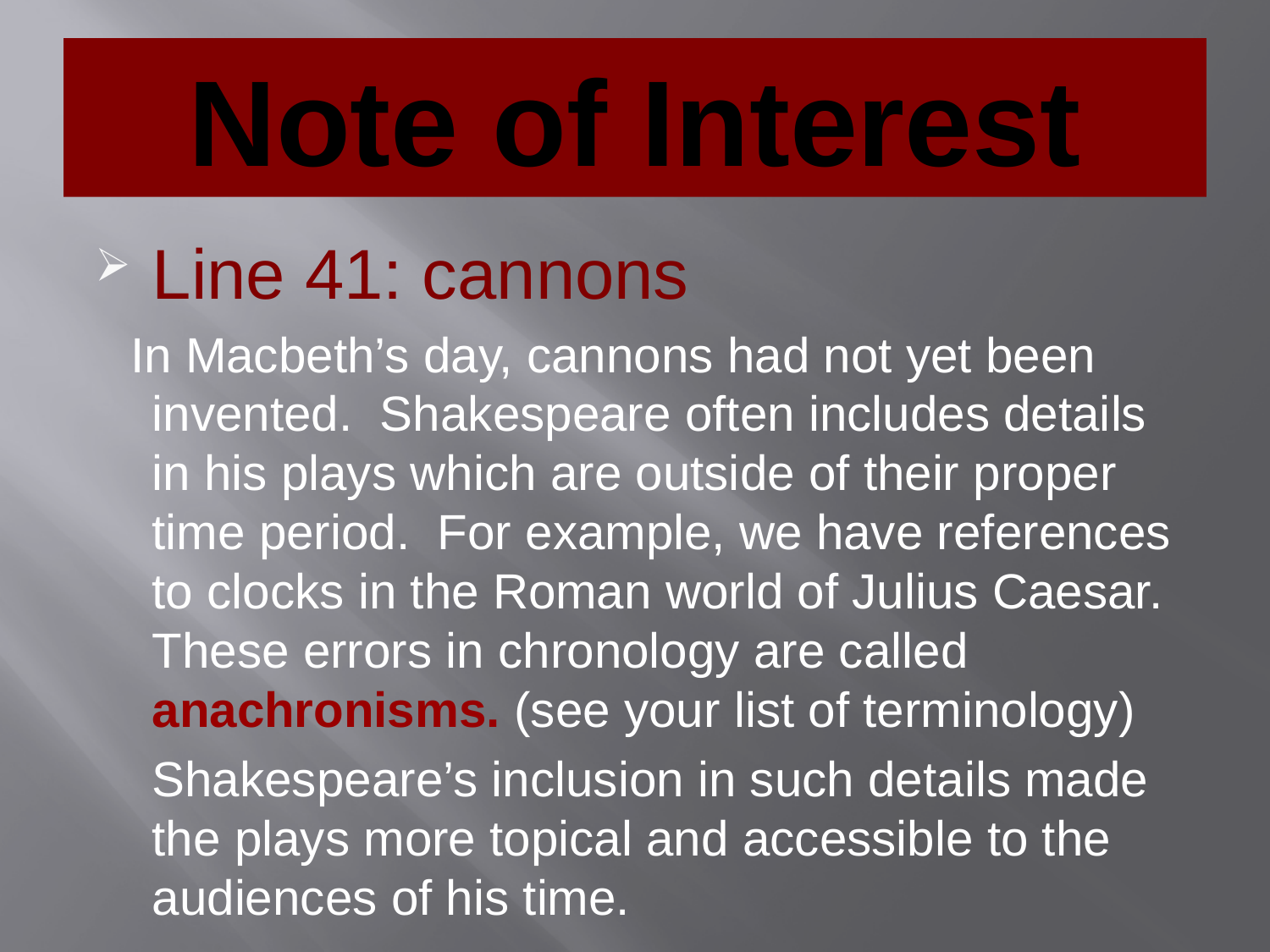

# Note of Interest
Line 41: cannons
   In Macbeth’s day, cannons had not yet been invented.  Shakespeare often includes details in his plays which are outside of their proper time period.  For example, we have references to clocks in the Roman world of Julius Caesar.  These errors in chronology are called anachronisms. (see your list of terminology)
 	Shakespeare’s inclusion in such details made the plays more topical and accessible to the audiences of his time.